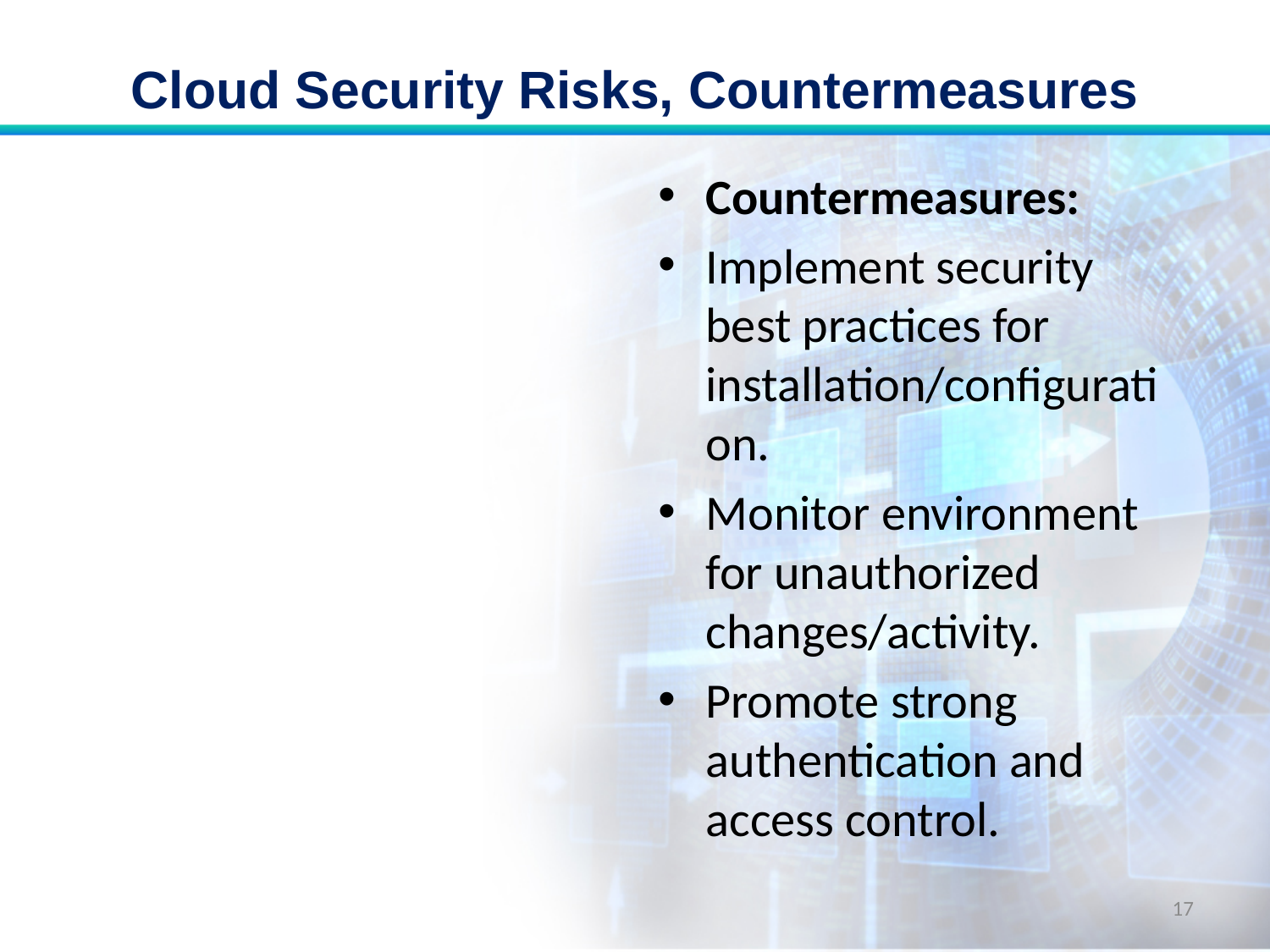

# Cloud Security Risks, Countermeasures
Countermeasures:
Implement security best practices for installation/configuration.
Monitor environment for unauthorized changes/activity.
Promote strong authentication and access control.
17